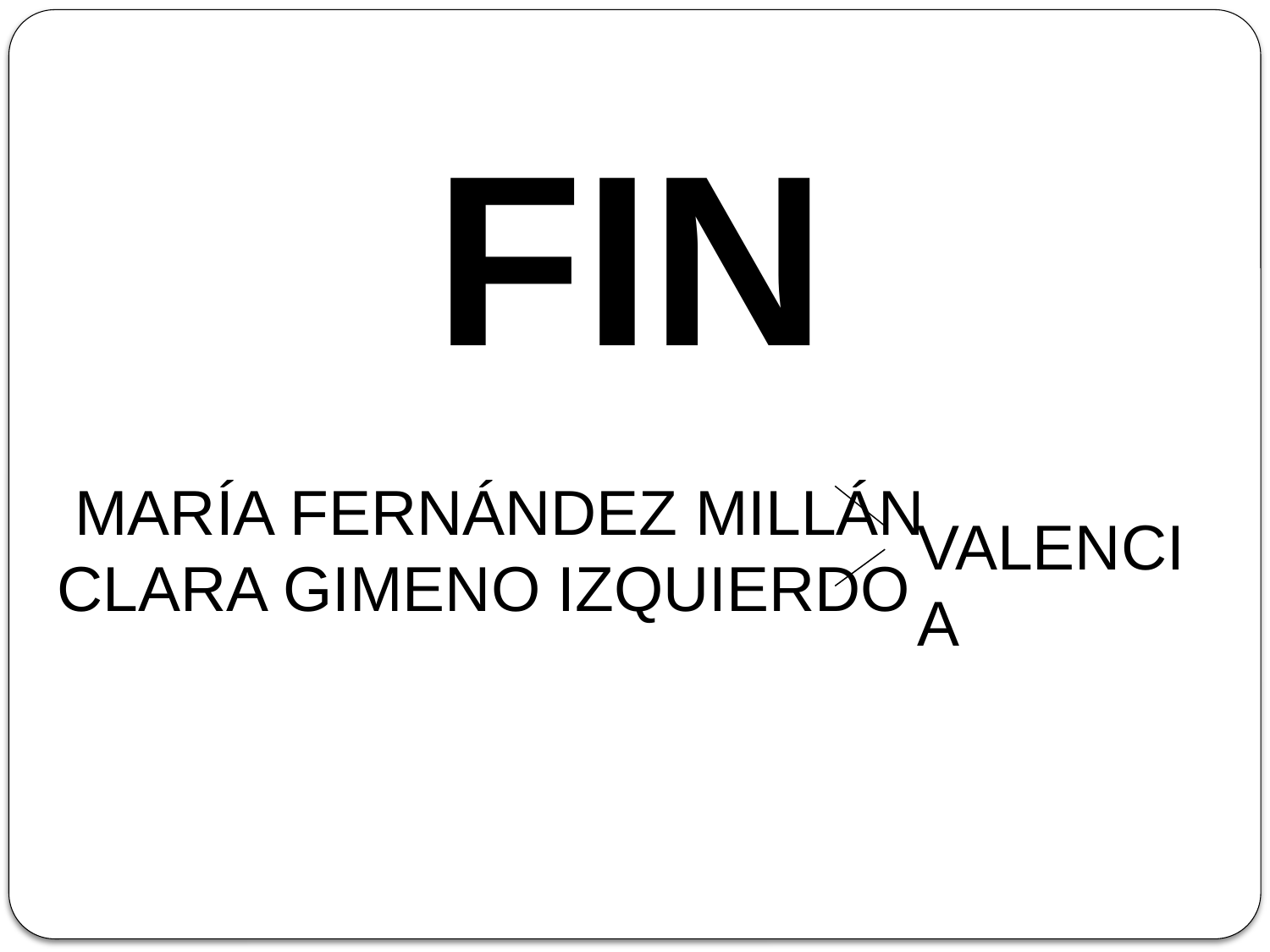

FIN
 MARÍA FERNÁNDEZ MILLÁN
CLARA GIMENO IZQUIERDO
VALENCIA